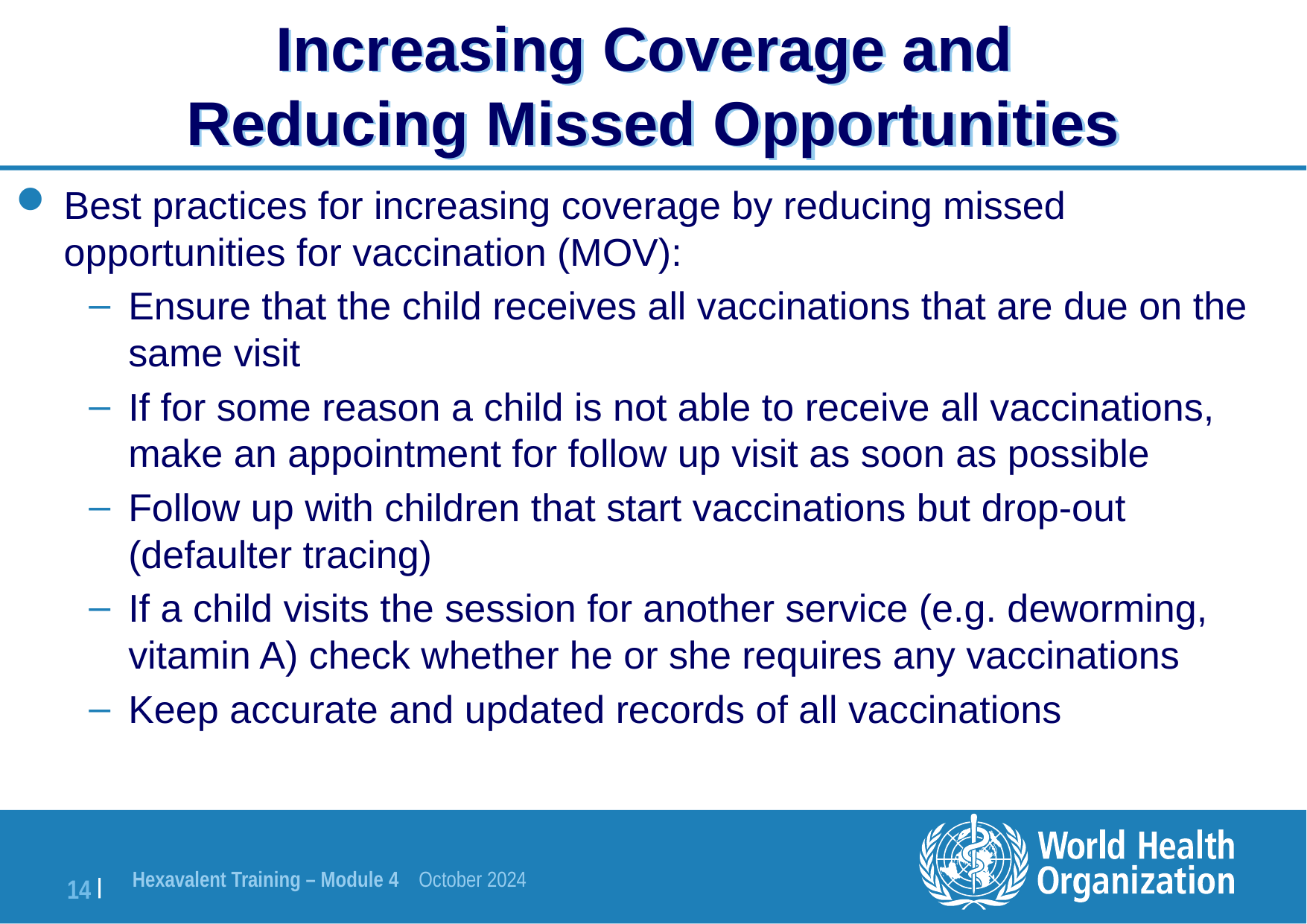

# Increasing Coverage and Reducing Missed Opportunities
Best practices for increasing coverage by reducing missed opportunities for vaccination (MOV):
Ensure that the child receives all vaccinations that are due on the same visit
If for some reason a child is not able to receive all vaccinations, make an appointment for follow up visit as soon as possible
Follow up with children that start vaccinations but drop-out (defaulter tracing)
If a child visits the session for another service (e.g. deworming, vitamin A) check whether he or she requires any vaccinations
Keep accurate and updated records of all vaccinations